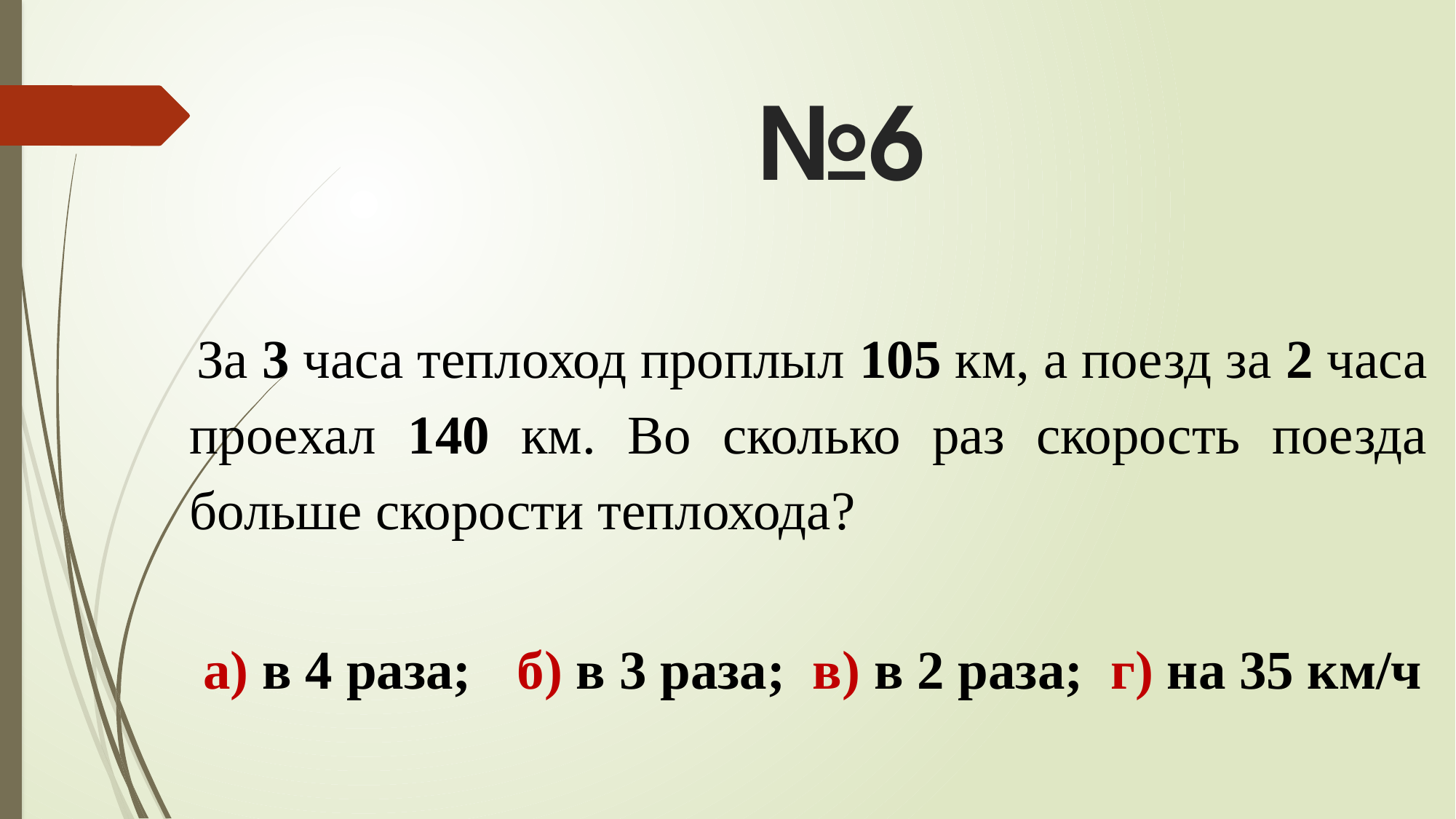

# №6
 За 3 часа теплоход проплыл 105 км, а поезд за 2 часа проехал 140 км. Во сколько раз скорость поезда больше скорости теплохода?

 а) в 4 раза;	б) в 3 раза;  в) в 2 раза;  г) на 35 км/ч